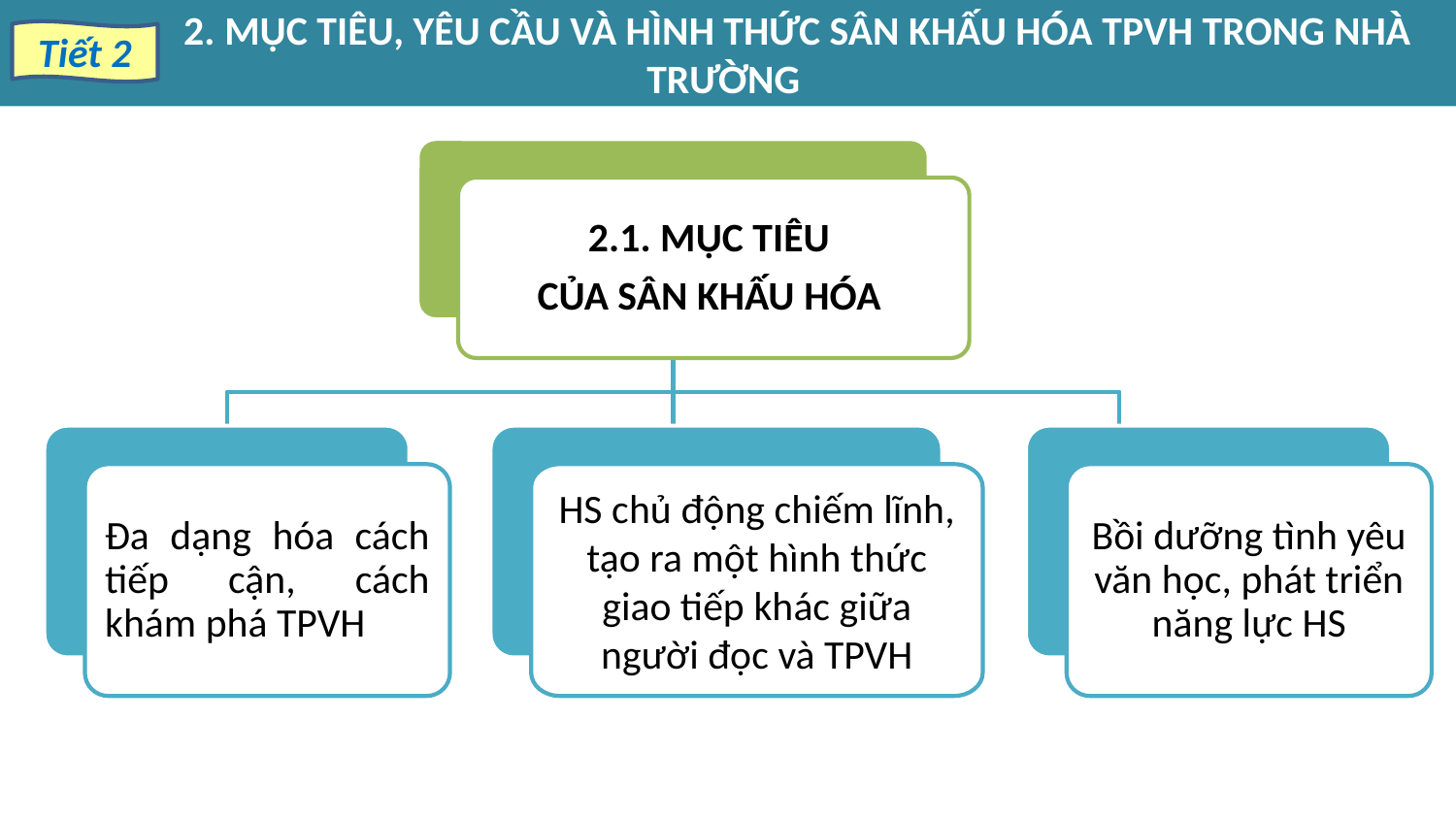

2. MỤC TIÊU, YÊU CẦU VÀ HÌNH THỨC SÂN KHẤU HÓA TPVH TRONG NHÀ TRƯỜNG
Tiết 2

2.1. MỤC TIÊU
CỦA SÂN KHẤU HÓA

Đa dạng hóa cách tiếp cận, cách khám phá TPVH

HS chủ động chiếm lĩnh, tạo ra một hình thức giao tiếp khác giữa người đọc và TPVH

Bồi dưỡng tình yêu văn học, phát triển năng lực HS